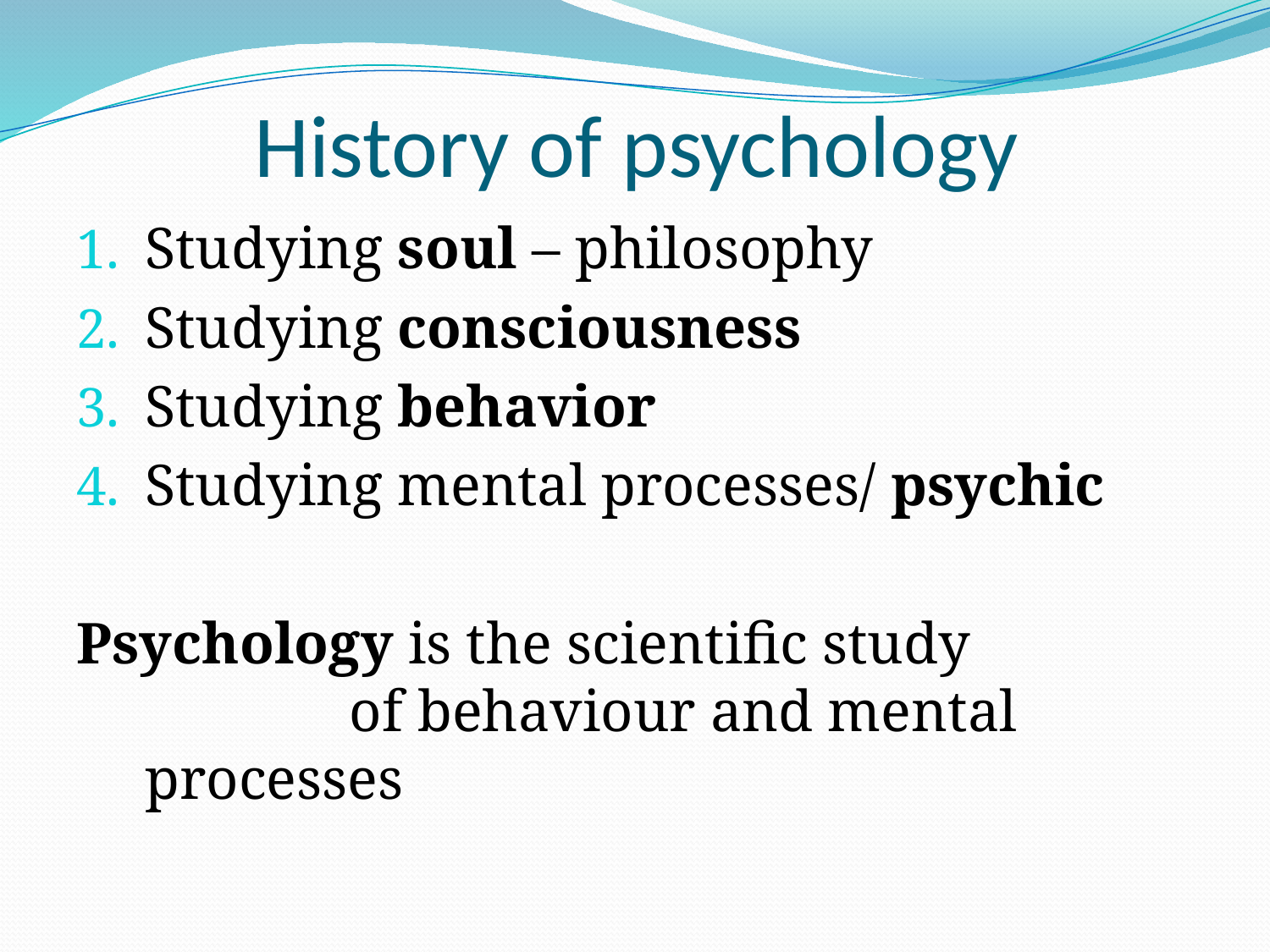

# History of psychology
Studying soul – philosophy
Studying consciousness
Studying behavior
Studying mental processes/ psychic

Psychology is the scientific study
              of behaviour and mental processes